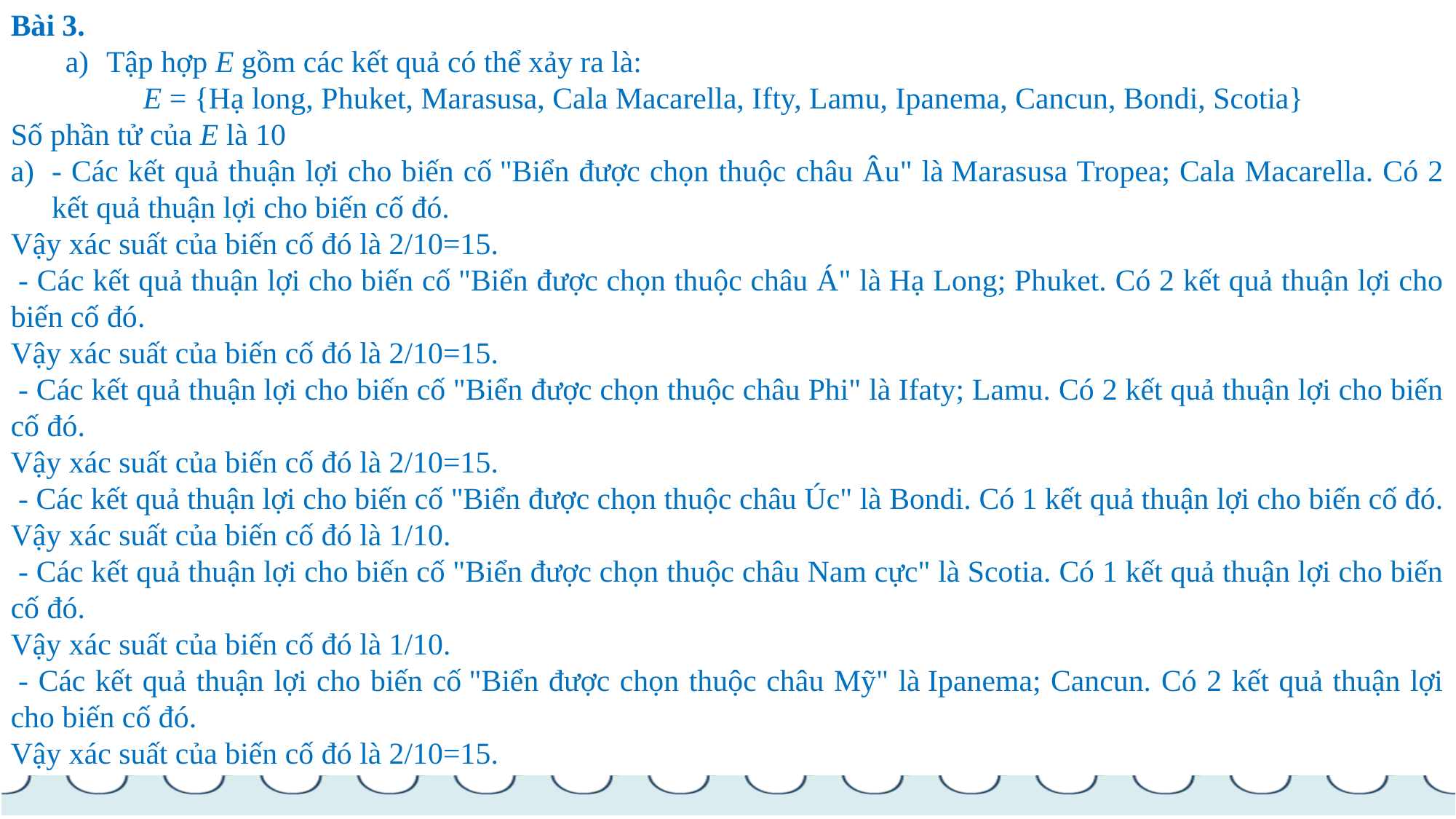

Bài 3.
Tập hợp E gồm các kết quả có thể xảy ra là:
E = {Hạ long, Phuket, Marasusa, Cala Macarella, Ifty, Lamu, Ipanema, Cancun, Bondi, Scotia}
Số phần tử của E là 10
- Các kết quả thuận lợi cho biến cố "Biển được chọn thuộc châu Âu" là Marasusa Tropea; Cala Macarella. Có 2 kết quả thuận lợi cho biến cố đó.
Vậy xác suất của biến cố đó là 2/10=15.
 - Các kết quả thuận lợi cho biến cố "Biển được chọn thuộc châu Á" là Hạ Long; Phuket. Có 2 kết quả thuận lợi cho biến cố đó.
Vậy xác suất của biến cố đó là 2/10=15.
 - Các kết quả thuận lợi cho biến cố "Biển được chọn thuộc châu Phi" là Ifaty; Lamu. Có 2 kết quả thuận lợi cho biến cố đó.
Vậy xác suất của biến cố đó là 2/10=15.
 - Các kết quả thuận lợi cho biến cố "Biển được chọn thuộc châu Úc" là Bondi. Có 1 kết quả thuận lợi cho biến cố đó.
Vậy xác suất của biến cố đó là 1/10.
 - Các kết quả thuận lợi cho biến cố "Biển được chọn thuộc châu Nam cực" là Scotia. Có 1 kết quả thuận lợi cho biến cố đó.
Vậy xác suất của biến cố đó là 1/10.
 - Các kết quả thuận lợi cho biến cố "Biển được chọn thuộc châu Mỹ" là Ipanema; Cancun. Có 2 kết quả thuận lợi cho biến cố đó.
Vậy xác suất của biến cố đó là 2/10=15.